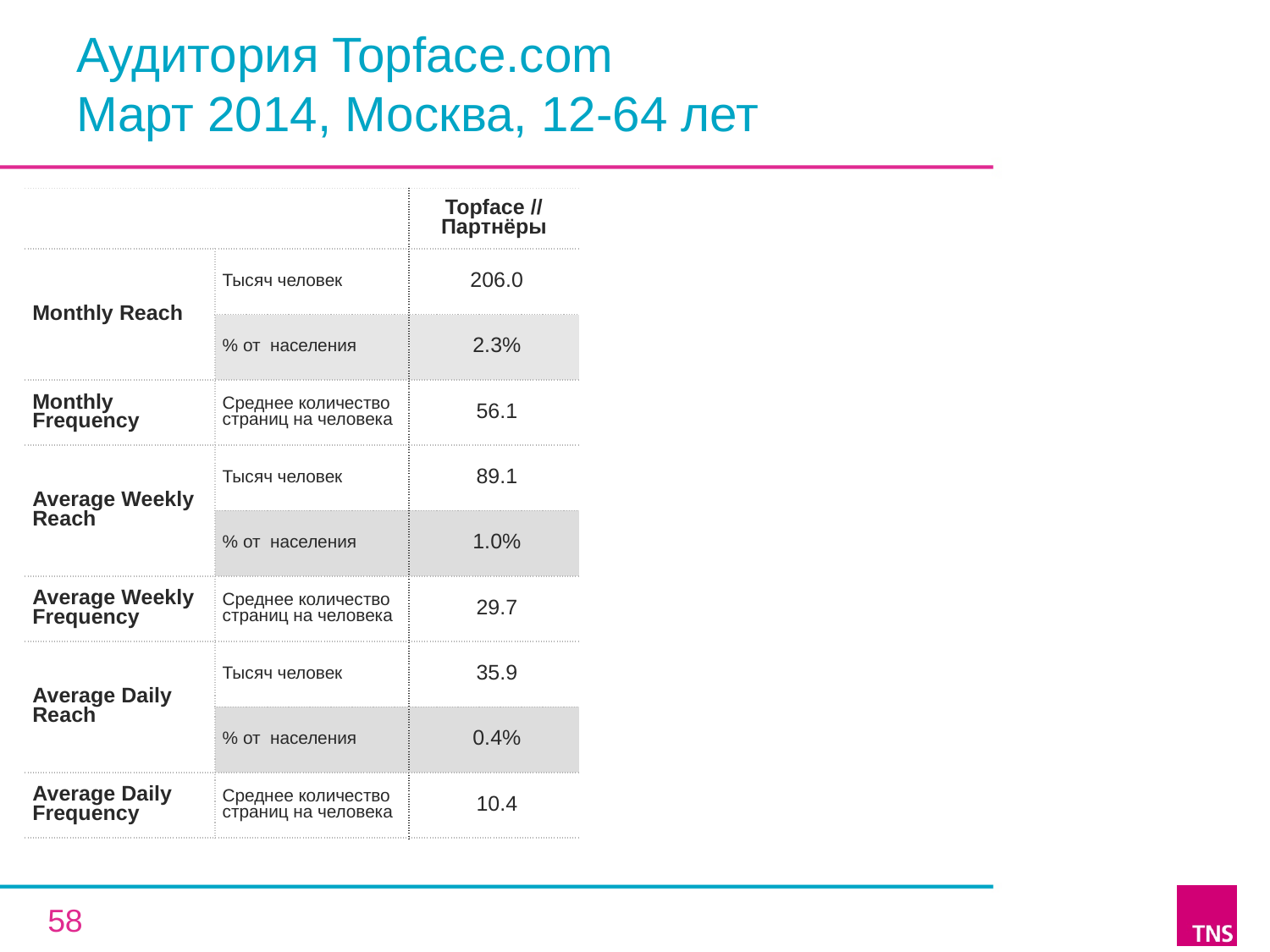

# Аудитория Topface.com Март 2014, Москва, 12-64 лет
|  |  | Topface // Партнёры |
| --- | --- | --- |
| Monthly Reach | Тысяч человек | 206.0 |
|  | % от населения | 2.3% |
| Monthly Frequency | Среднее количество страниц на человека | 56.1 |
| Average Weekly Reach | Тысяч человек | 89.1 |
|  | % от населения | 1.0% |
| Average Weekly Frequency | Среднее количество страниц на человека | 29.7 |
| Average Daily Reach | Тысяч человек | 35.9 |
|  | % от населения | 0.4% |
| Average Daily Frequency | Среднее количество страниц на человека | 10.4 |

58